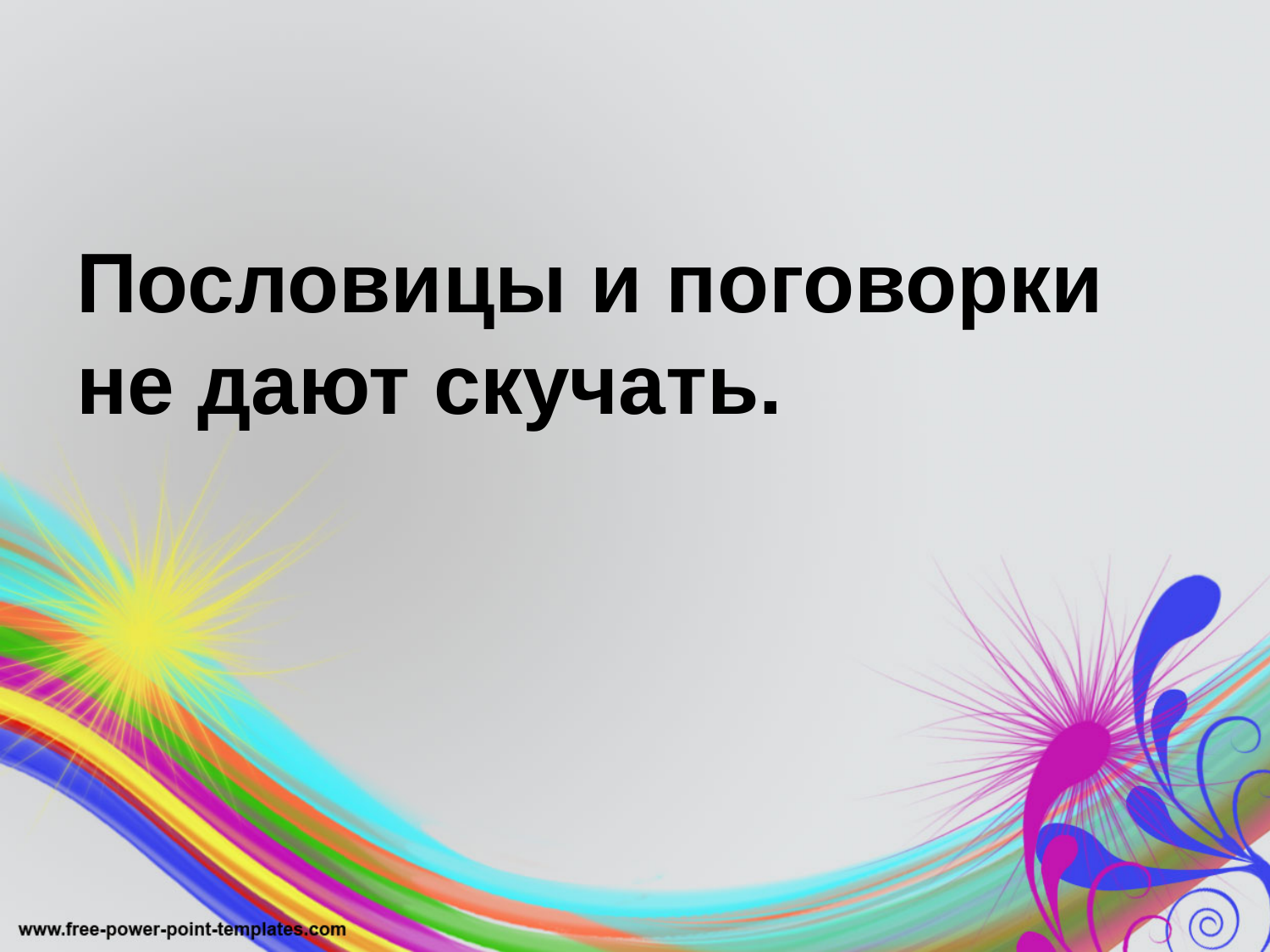

#
Пословицы и поговорки не дают скучать.